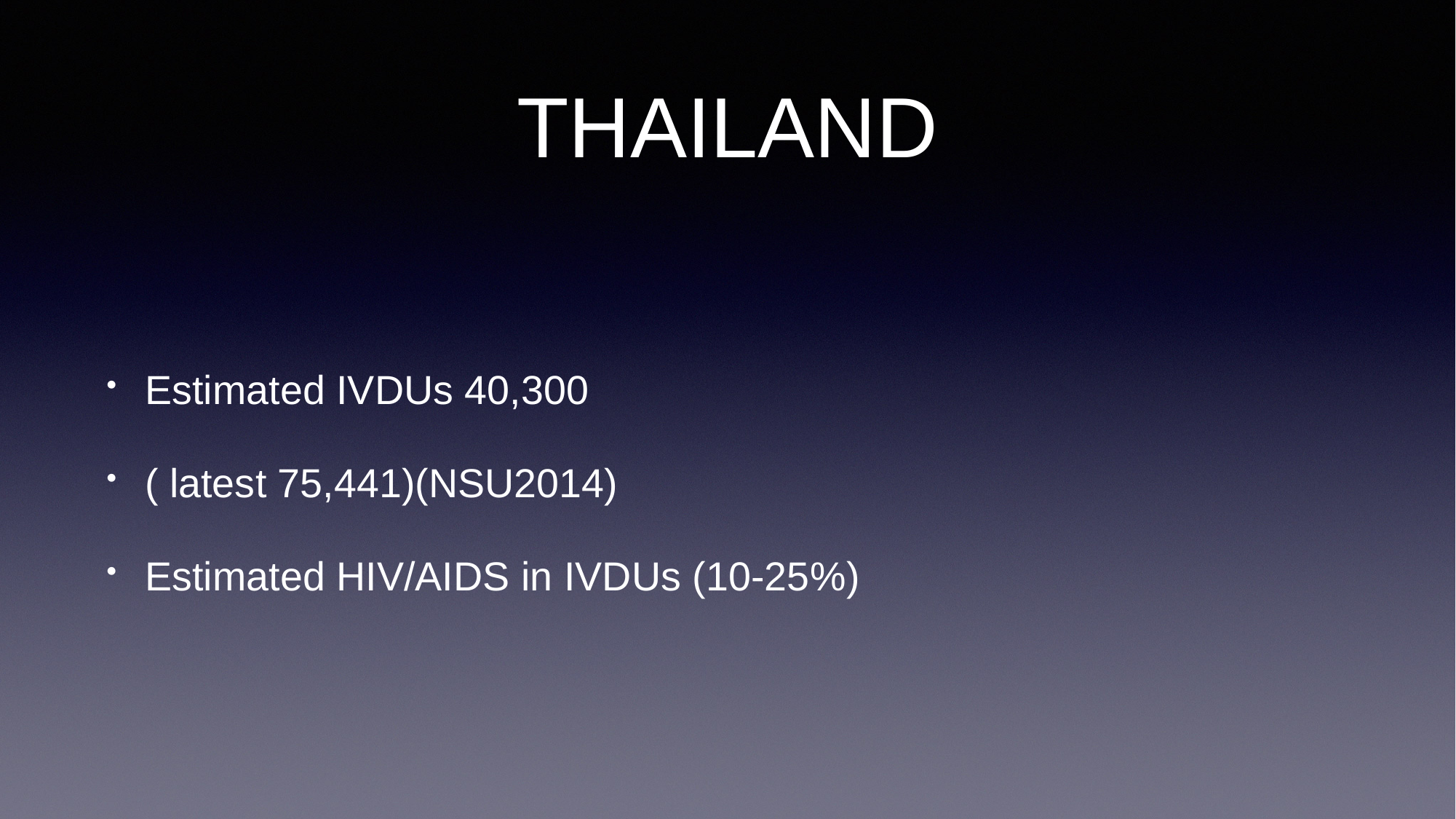

# THAILAND
Estimated IVDUs 40,300
( latest 75,441)(NSU2014)
Estimated HIV/AIDS in IVDUs (10-25%)